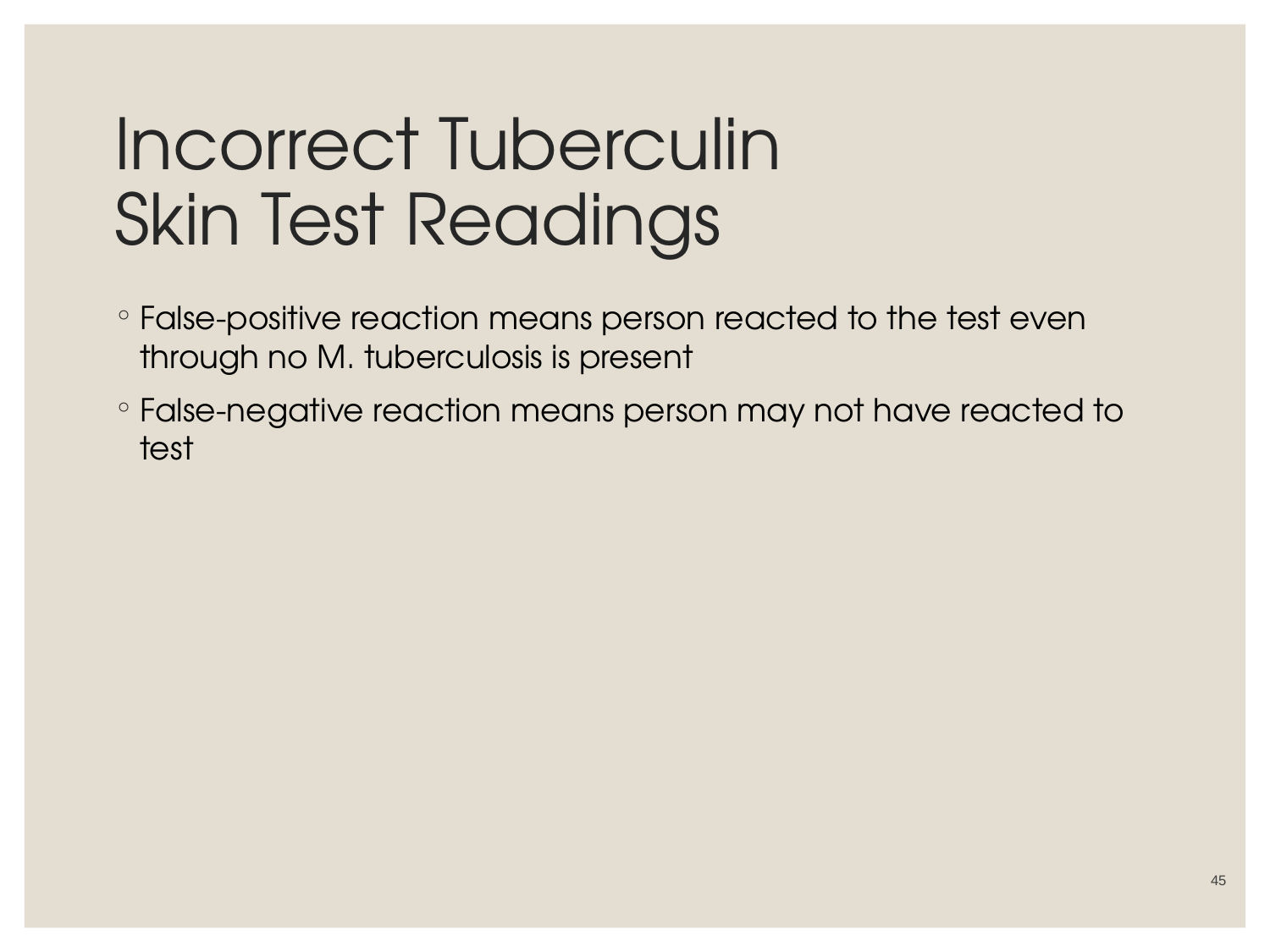

# Incorrect Tuberculin Skin Test Readings
False-positive reaction means person reacted to the test even through no M. tuberculosis is present
False-negative reaction means person may not have reacted to test
 45